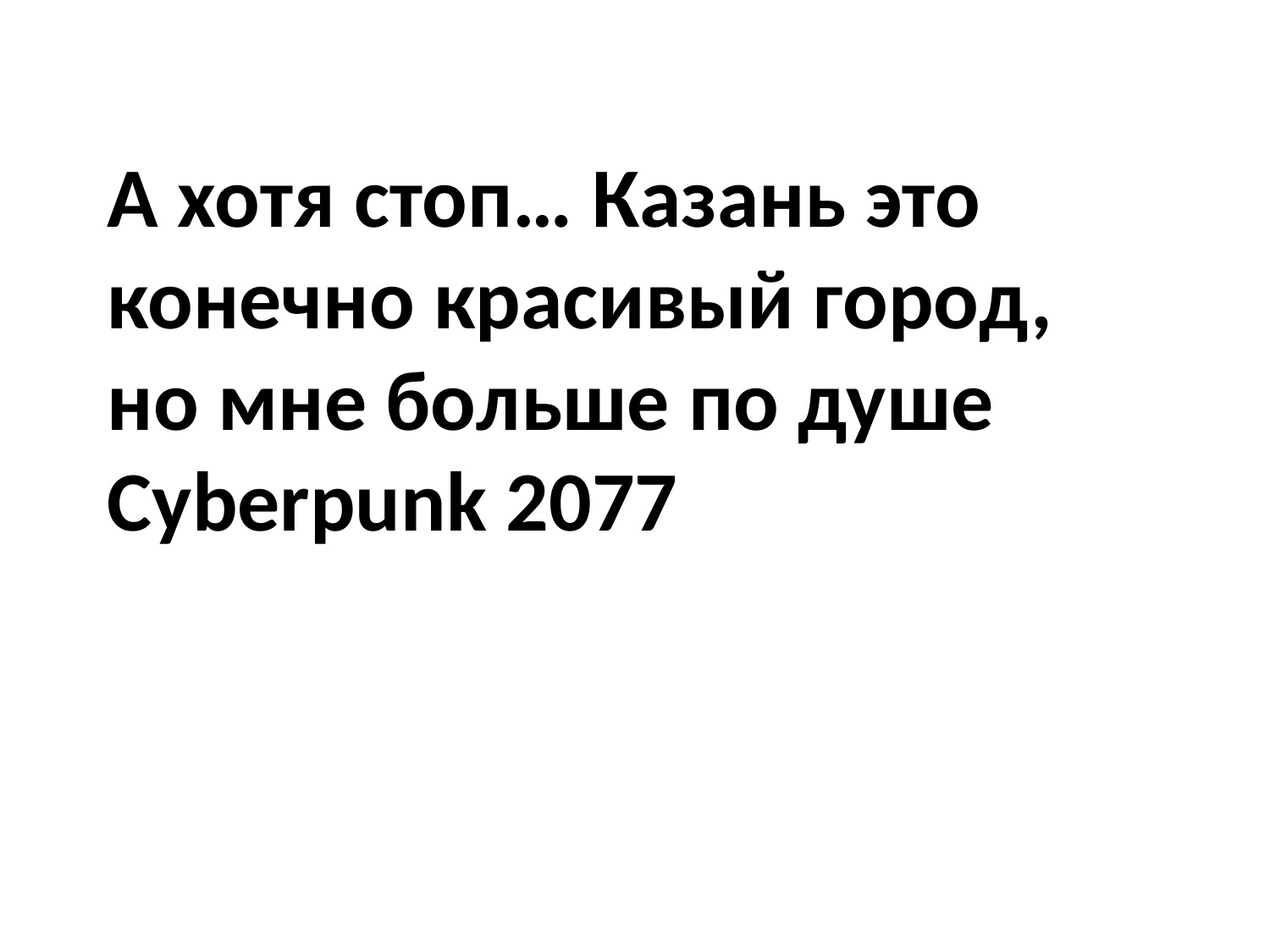

А хотя стоп… Казань это конечно красивый город, но мне больше по душе Cyberpunk 2077